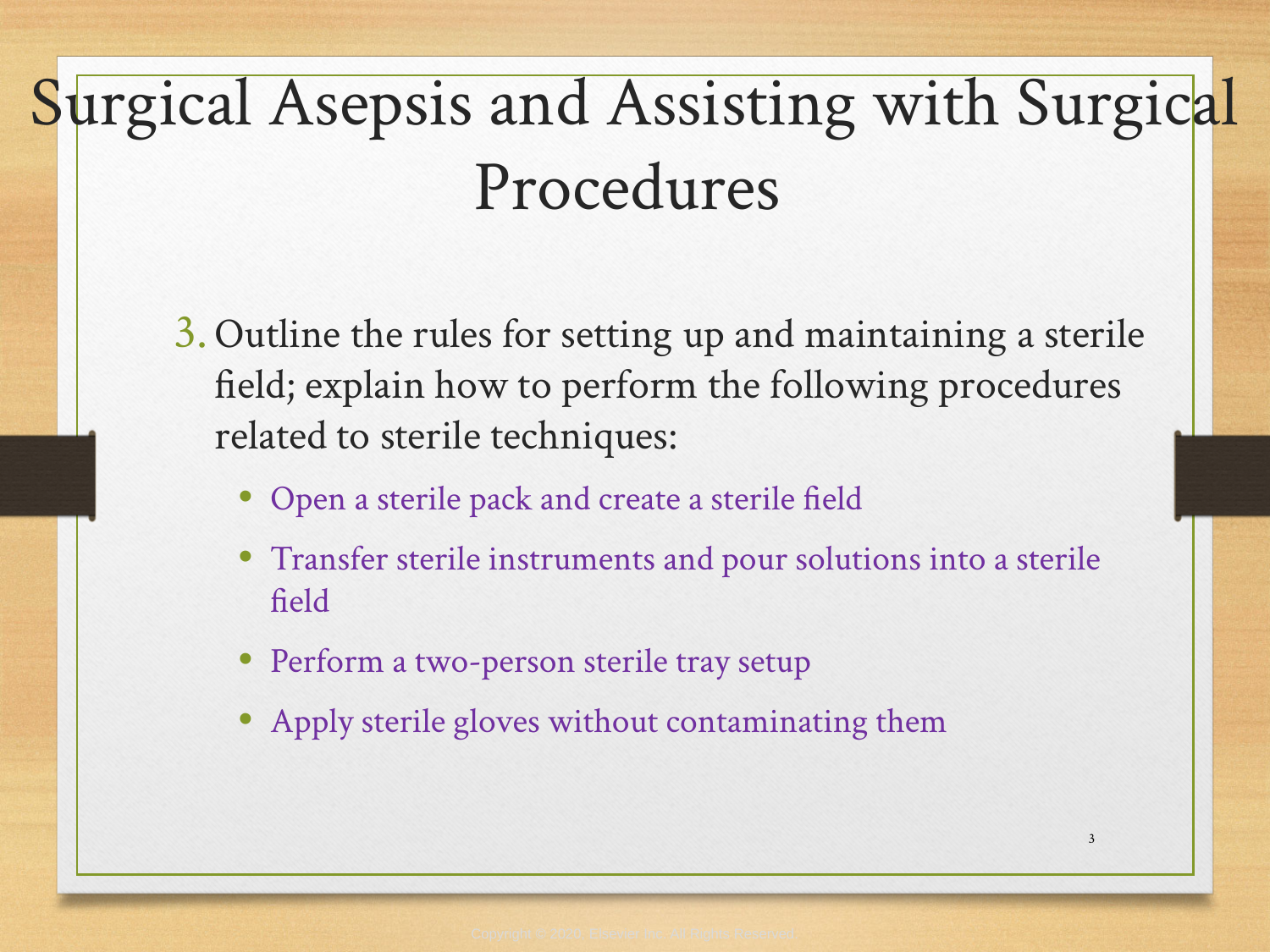

Surgical Asepsis and Assisting with Surgical Procedures
Outline the rules for setting up and maintaining a sterile field; explain how to perform the following procedures related to sterile techniques:
Open a sterile pack and create a sterile field
Transfer sterile instruments and pour solutions into a sterile field
Perform a two-person sterile tray setup
Apply sterile gloves without contaminating them
 3